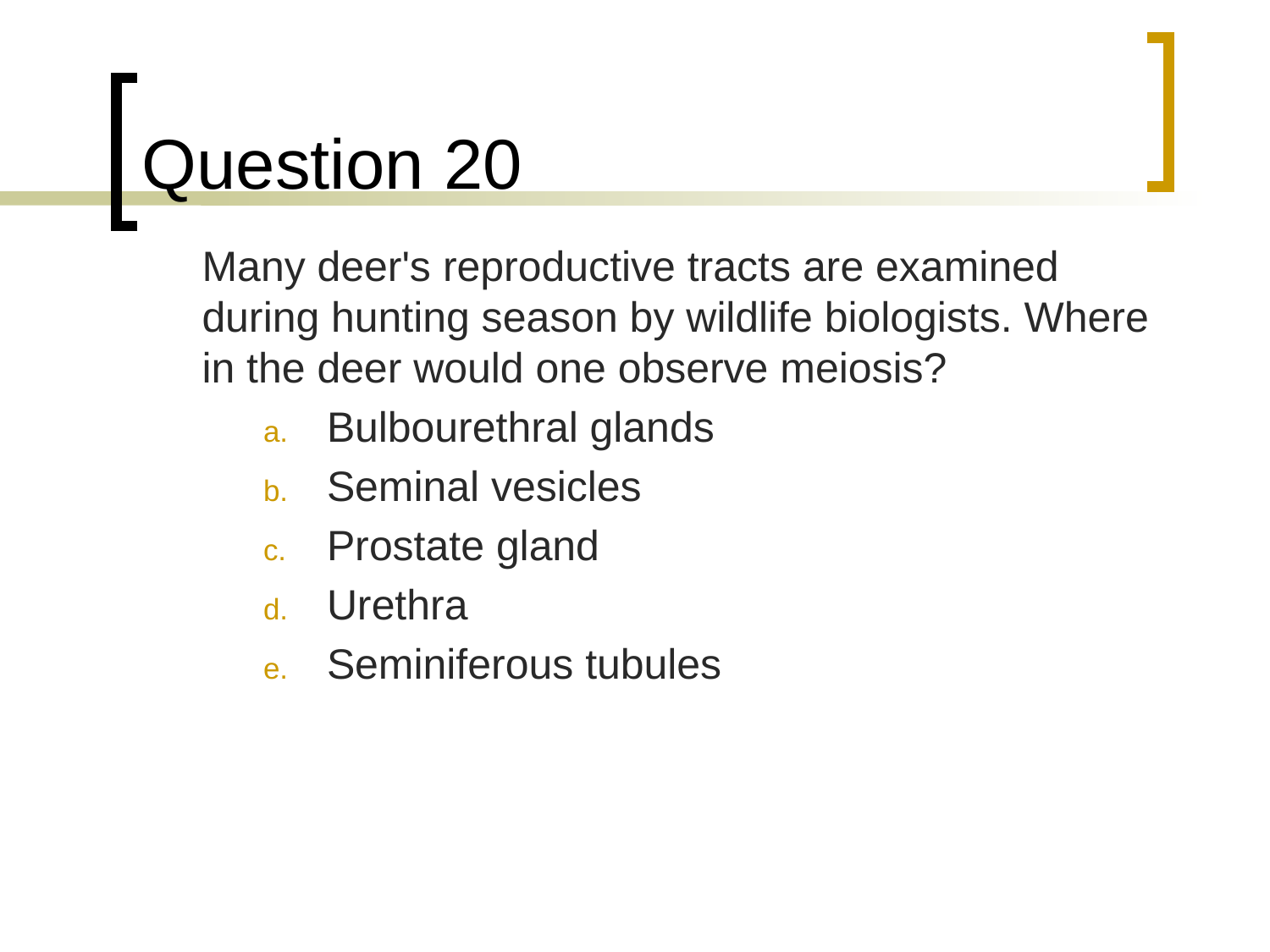

# Question 20
	Many deer's reproductive tracts are examined during hunting season by wildlife biologists. Where in the deer would one observe meiosis?
Bulbourethral glands
Seminal vesicles
Prostate gland
Urethra
Seminiferous tubules